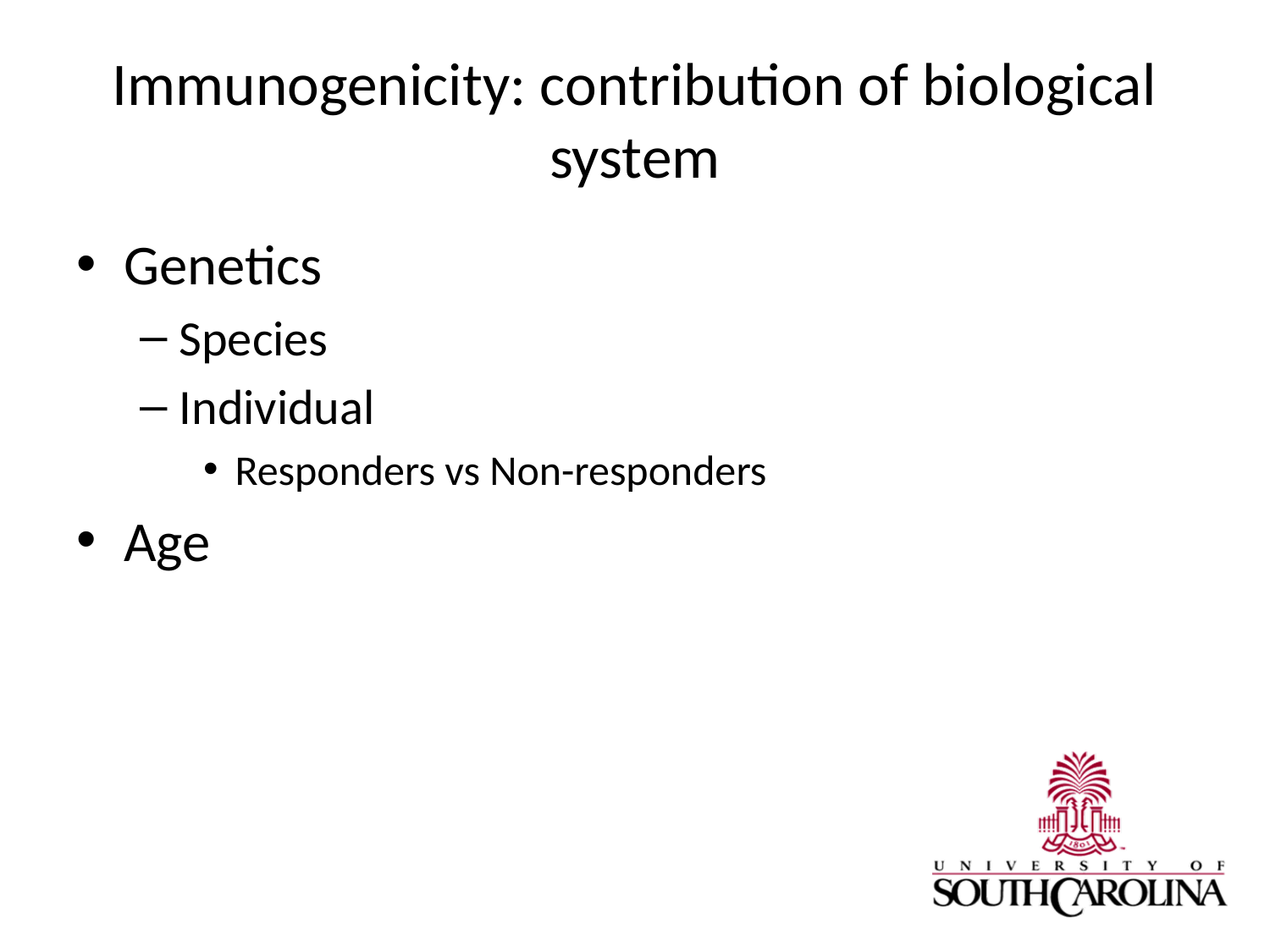

# Immunogenicity: contribution of biological system
Genetics
Species
Individual
Responders vs Non-responders
Age